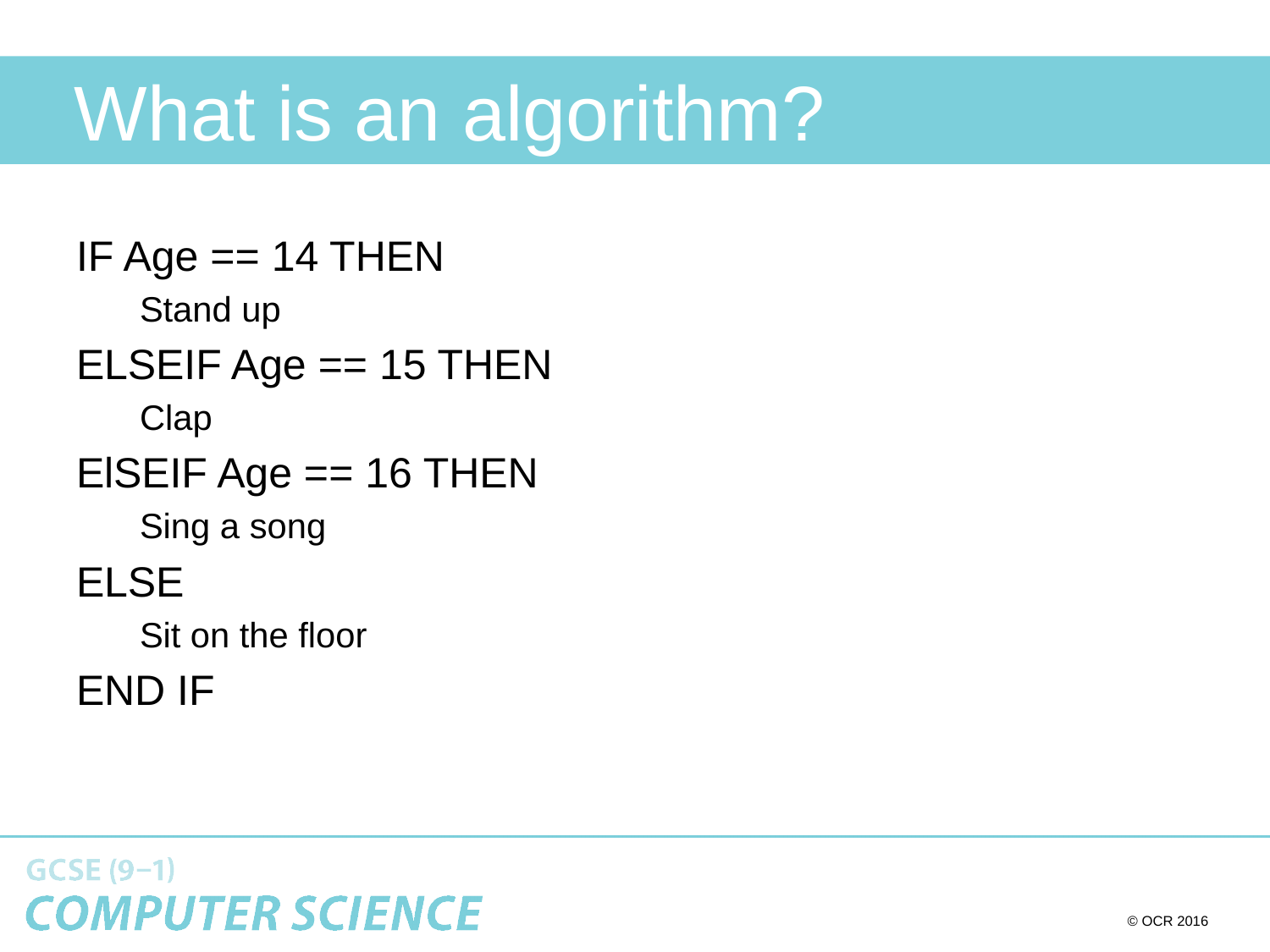

# What is an algorithm?
IF Age == 14 THEN
Stand up
ELSEIF Age == 15 THEN
Clap
ElSEIF Age == 16 THEN
Sing a song
ELSE
Sit on the floor
END IF